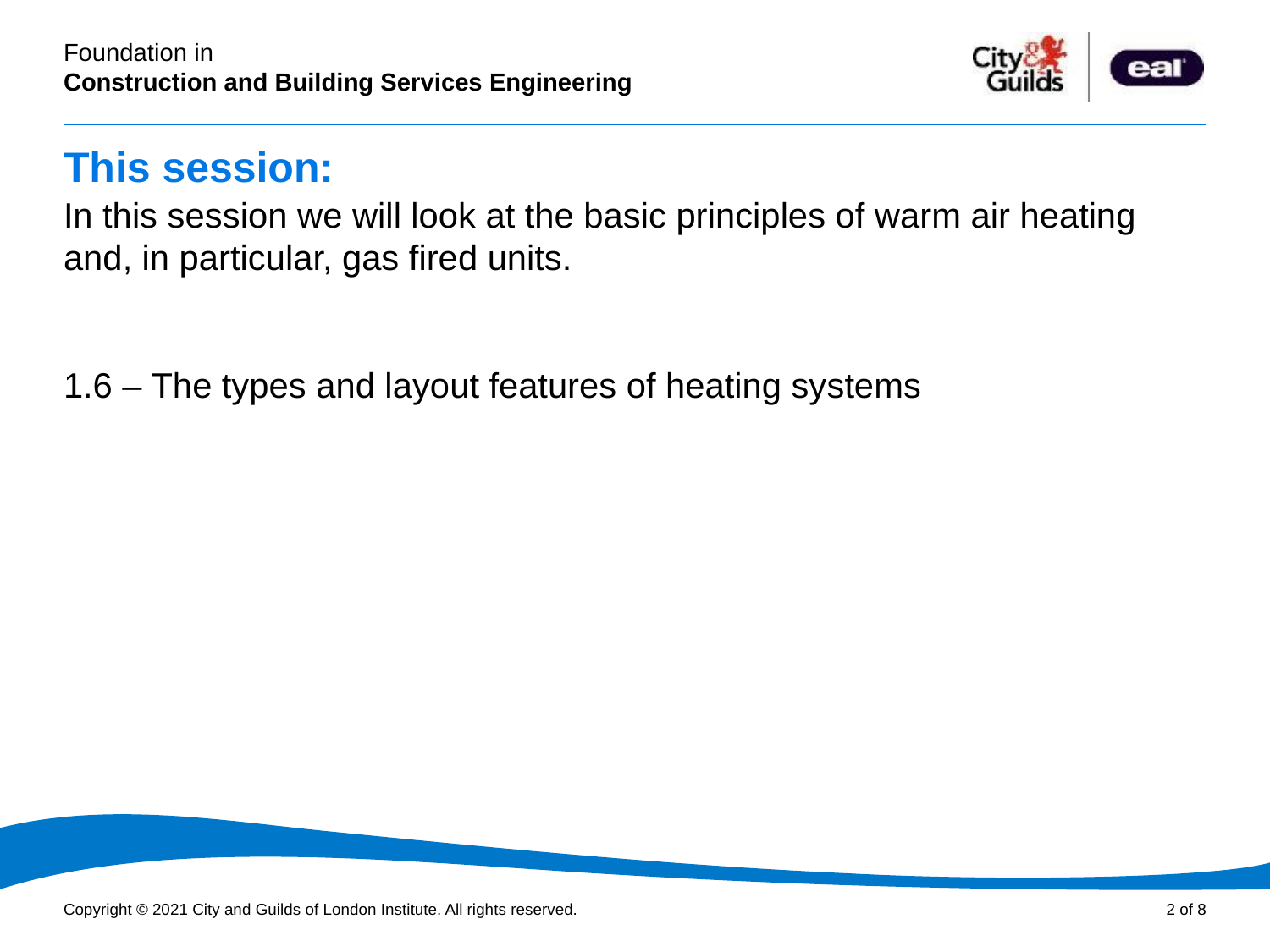

# This session:
In this session we will look at the basic principles of warm air heating and, in particular, gas fired units.

1.6 – The types and layout features of heating systems